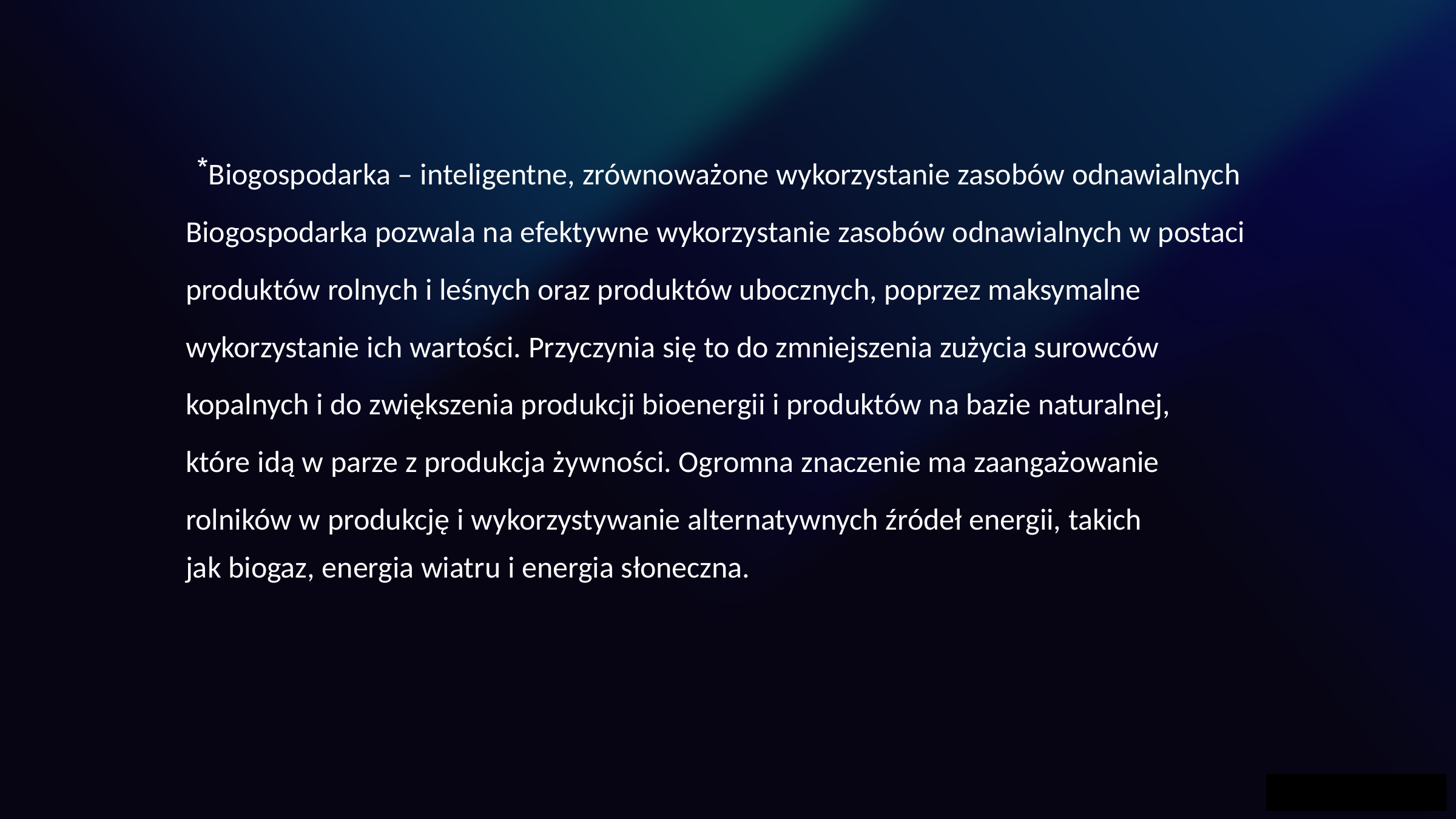

Bio­gospodarka – inteligentne, zrównoważone wykorzystanie zasobów odnawialnych Bio­gospodarka pozwala na efektywne wykorzystanie zasobów odnawialnych w postaci produktów rolnych i leśnych oraz produktów ubocznych, poprzez maksymalne wykorzystanie ich wartości. Przyczynia się to do zmniejszenia zużycia surowców kopalnych i do zwiększenia produkcji bioenergii i produktów na bazie naturalnej,
które idą w parze z produkcja żywności. Ogromna znaczenie ma zaangażowanie rolników w produkcję i wykorzystywanie alternatywnych źródeł energii, takich
jak biogaz, energia wiatru i energia słoneczna.